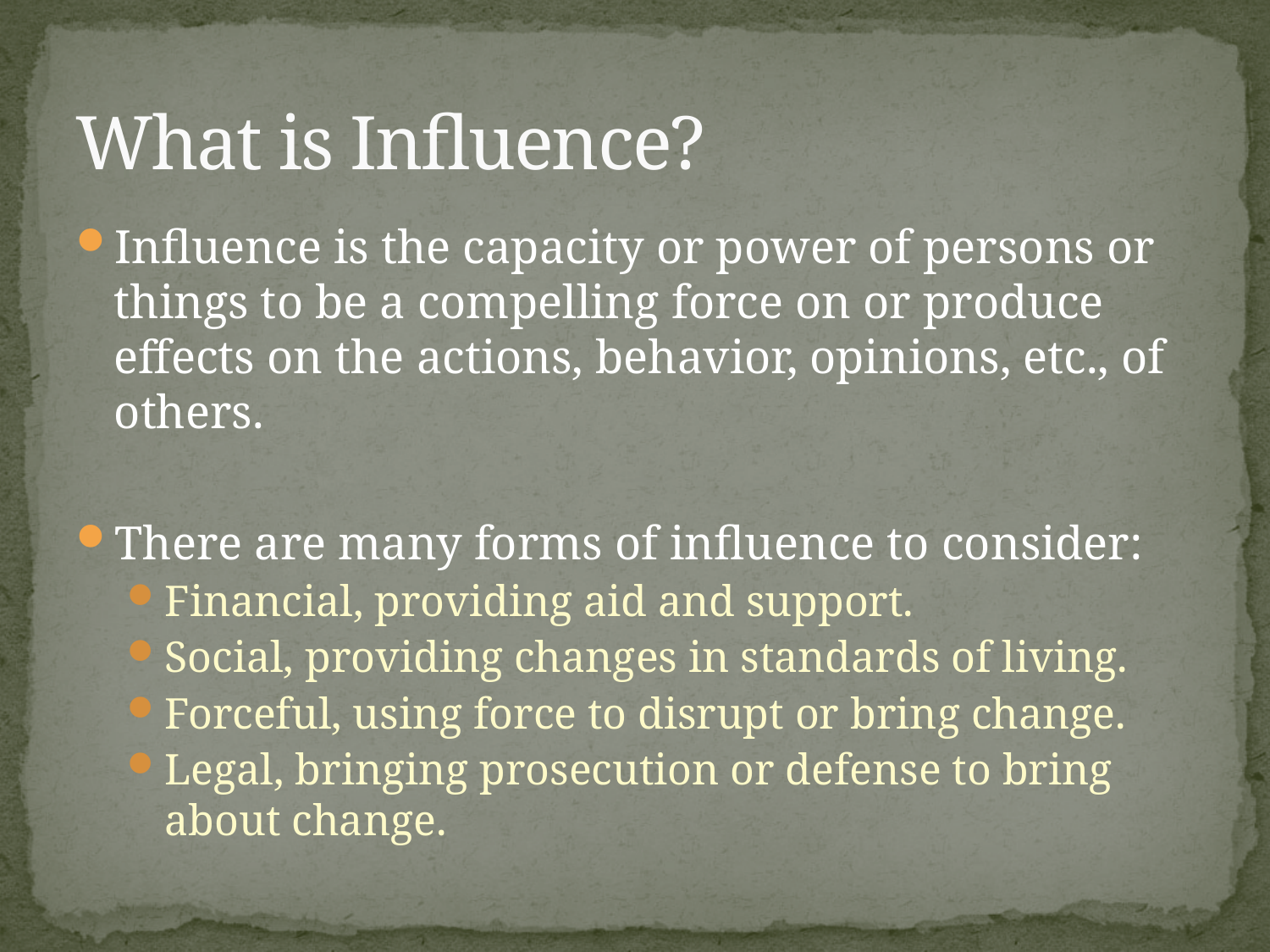

# What is Influence?
Influence is the capacity or power of persons or things to be a compelling force on or produce effects on the actions, behavior, opinions, etc., of others.

There are many forms of influence to consider:
Financial, providing aid and support.
Social, providing changes in standards of living.
Forceful, using force to disrupt or bring change.
Legal, bringing prosecution or defense to bring about change.